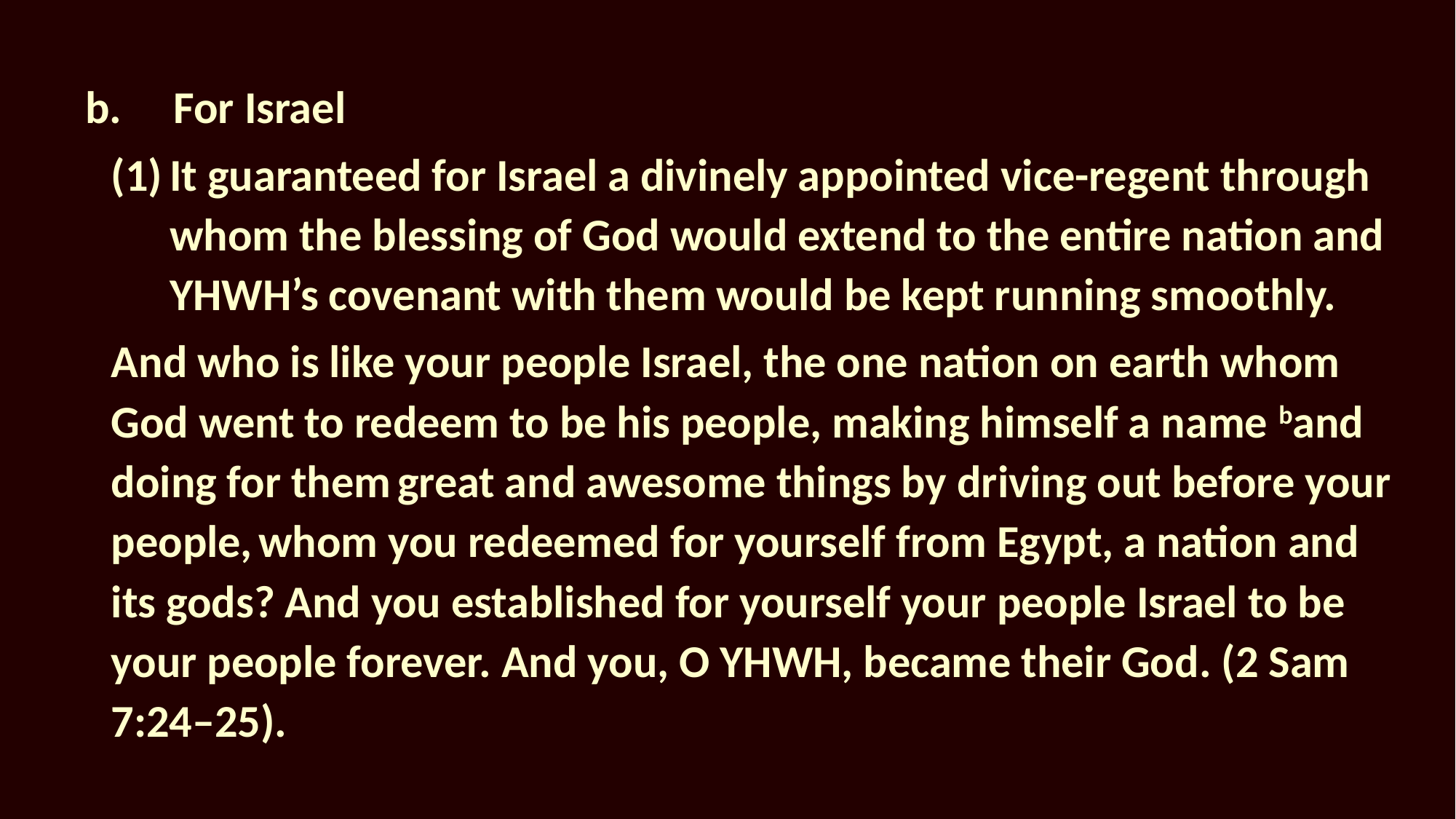

b.	For Israel
It guaranteed for Israel a divinely appointed vice-regent through whom the blessing of God would extend to the entire nation and YHWH’s covenant with them would be kept running smoothly.
And who is like your people Israel, the one nation on earth whom God went to redeem to be his people, making himself a name band doing for them great and awesome things by driving out before your people, whom you redeemed for yourself from Egypt, a nation and its gods? And you established for yourself your people Israel to be your people forever. And you, O YHWH, became their God. (2 Sam 7:24–25).